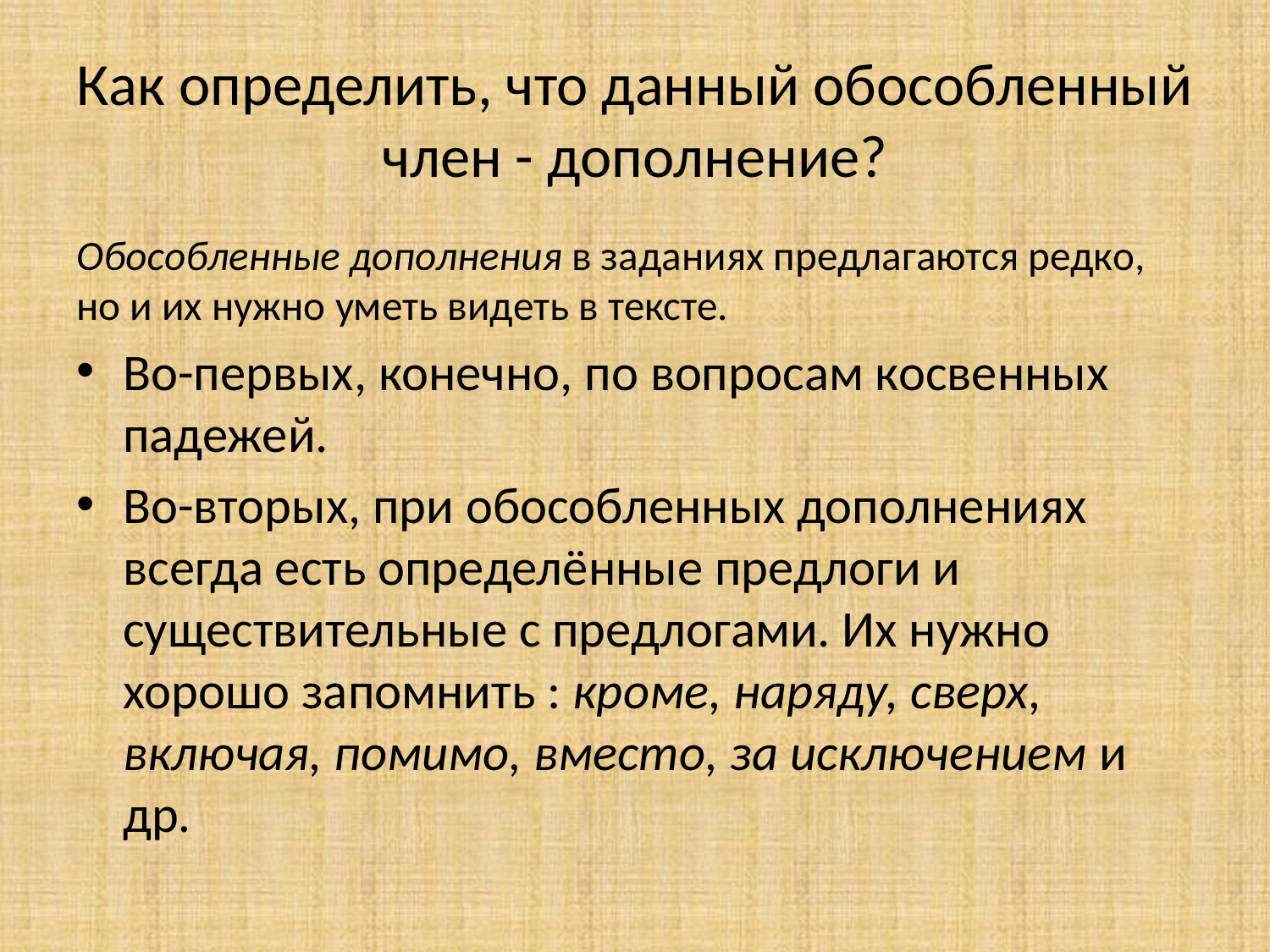

# Как определить, что данный обособленный член - дополнение?
Обособленные дополнения в заданиях предлагаются редко, но и их нужно уметь видеть в тексте.
Во-первых, конечно, по вопросам косвенных падежей.
Во-вторых, при обособленных дополнениях всегда есть определённые предлоги и существительные с предлогами. Их нужно хорошо запомнить : кроме, наряду, сверх, включая, помимо, вместо, за исключением и др.